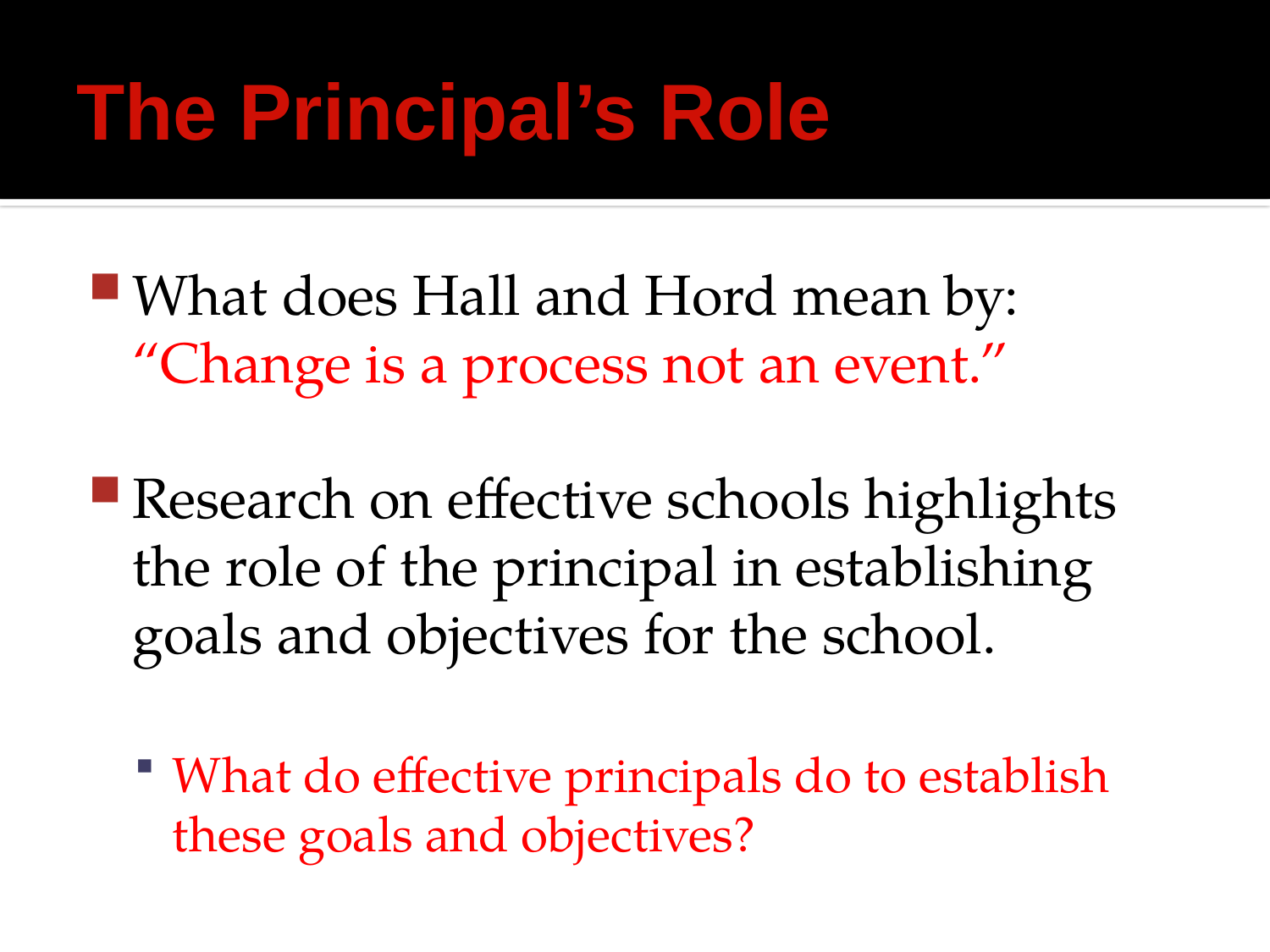

# The Principal’s Role
What does Hall and Hord mean by: “Change is a process not an event.”

Research on effective schools highlights the role of the principal in establishing goals and objectives for the school.

What do effective principals do to establish these goals and objectives?